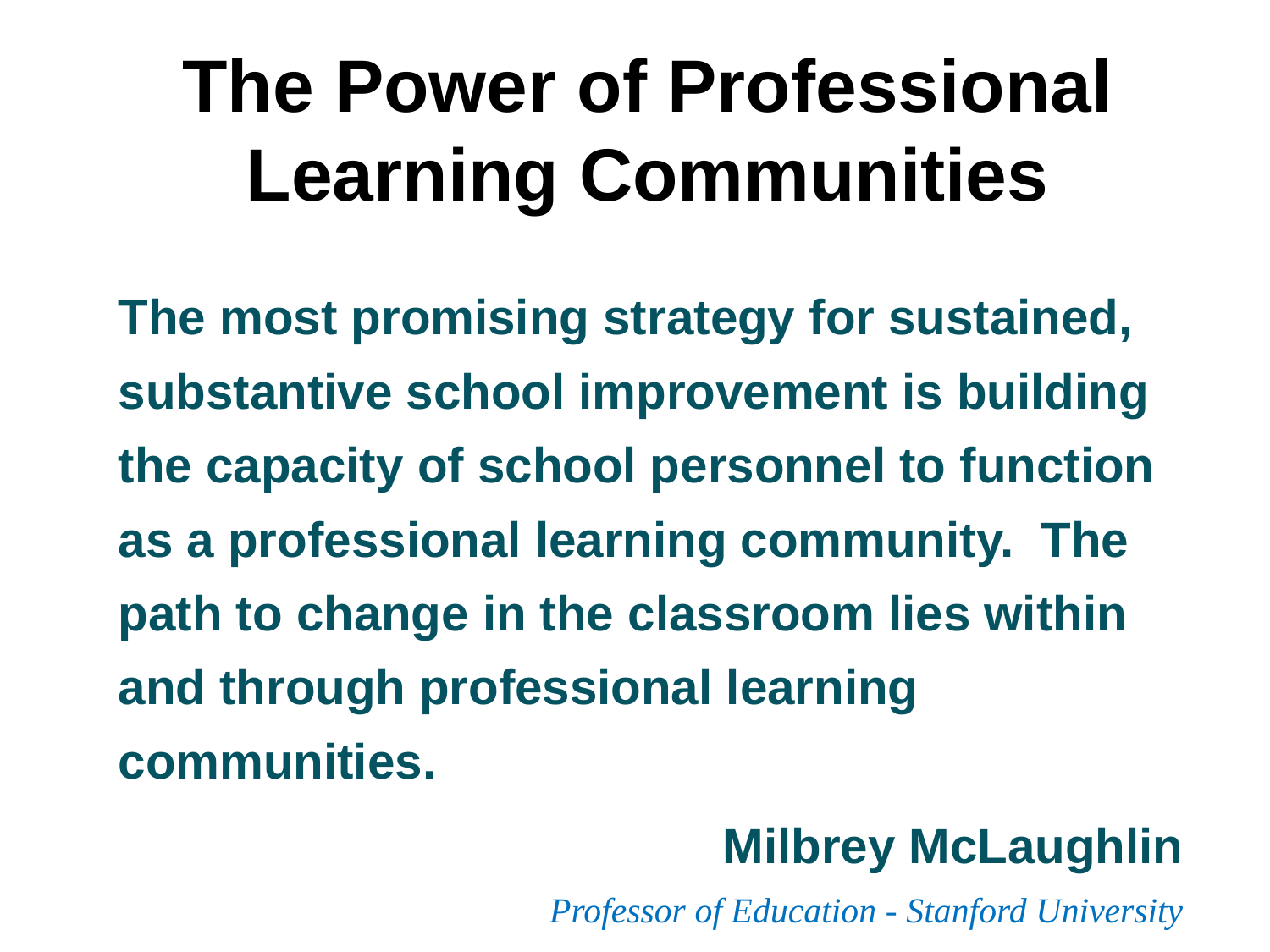

The Power of Professional
Learning Communities
The most promising strategy for sustained, substantive school improvement is building the capacity of school personnel to function as a professional learning community.  The path to change in the classroom lies within and through professional learning communities.

		Milbrey McLaughlin
 Professor of Education - Stanford University